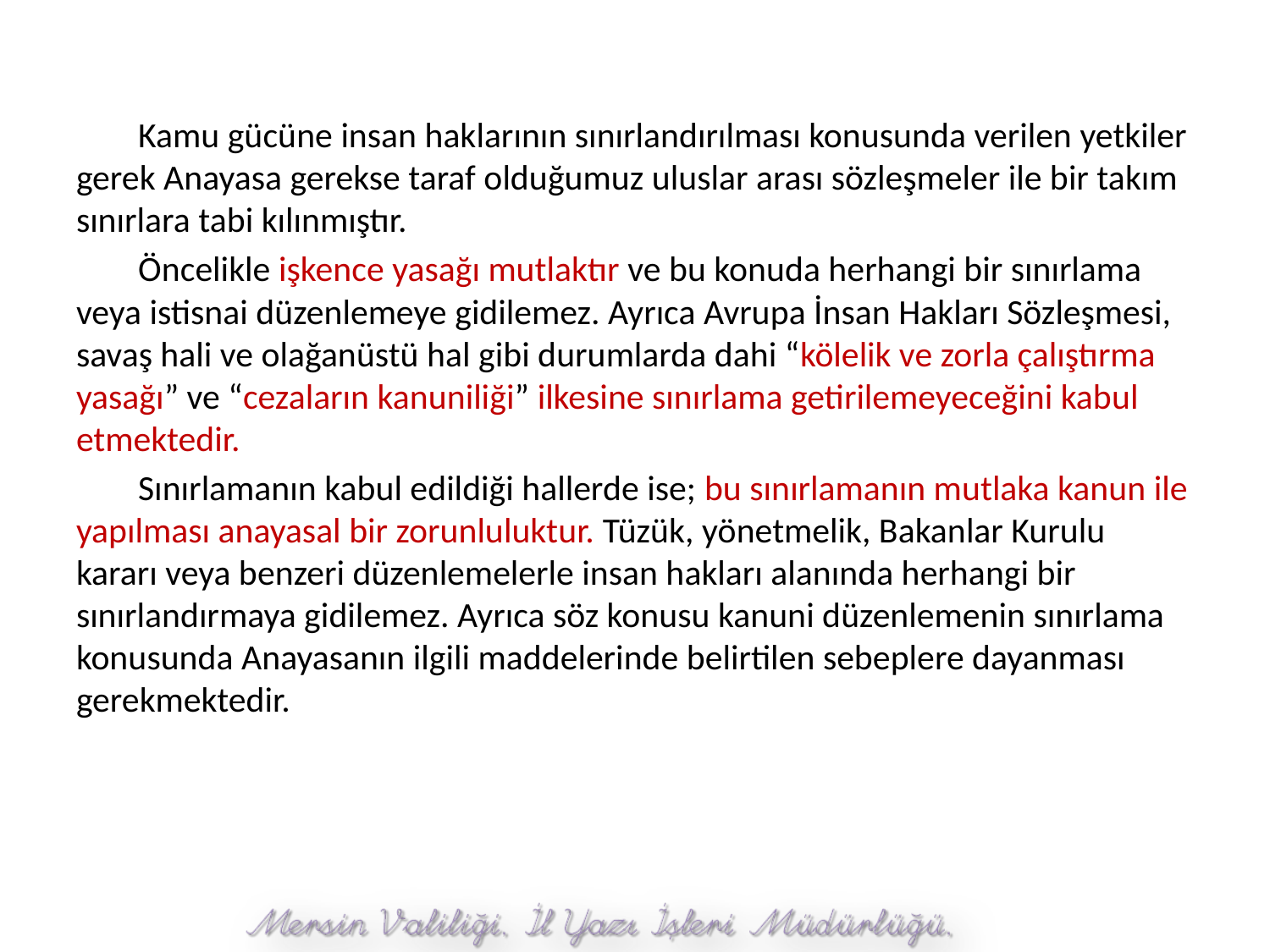

#
Kamu gücüne insan haklarının sınırlandırılması konusunda verilen yetkiler gerek Anayasa gerekse taraf olduğumuz uluslar arası sözleşmeler ile bir takım sınırlara tabi kılınmıştır.
Öncelikle işkence yasağı mutlaktır ve bu konuda herhangi bir sınırlama veya istisnai düzenlemeye gidilemez. Ayrıca Avrupa İnsan Hakları Sözleşmesi, savaş hali ve olağanüstü hal gibi durumlarda dahi “kölelik ve zorla çalıştırma yasağı” ve “cezaların kanuniliği” ilkesine sınırlama getirilemeyeceğini kabul etmektedir.
Sınırlamanın kabul edildiği hallerde ise; bu sınırlamanın mutlaka kanun ile yapılması anayasal bir zorunluluktur. Tüzük, yönetmelik, Bakanlar Kurulu kararı veya benzeri düzenlemelerle insan hakları alanında herhangi bir sınırlandırmaya gidilemez. Ayrıca söz konusu kanuni düzenlemenin sınırlama konusunda Anayasanın ilgili maddelerinde belirtilen sebeplere dayanması gerekmektedir.